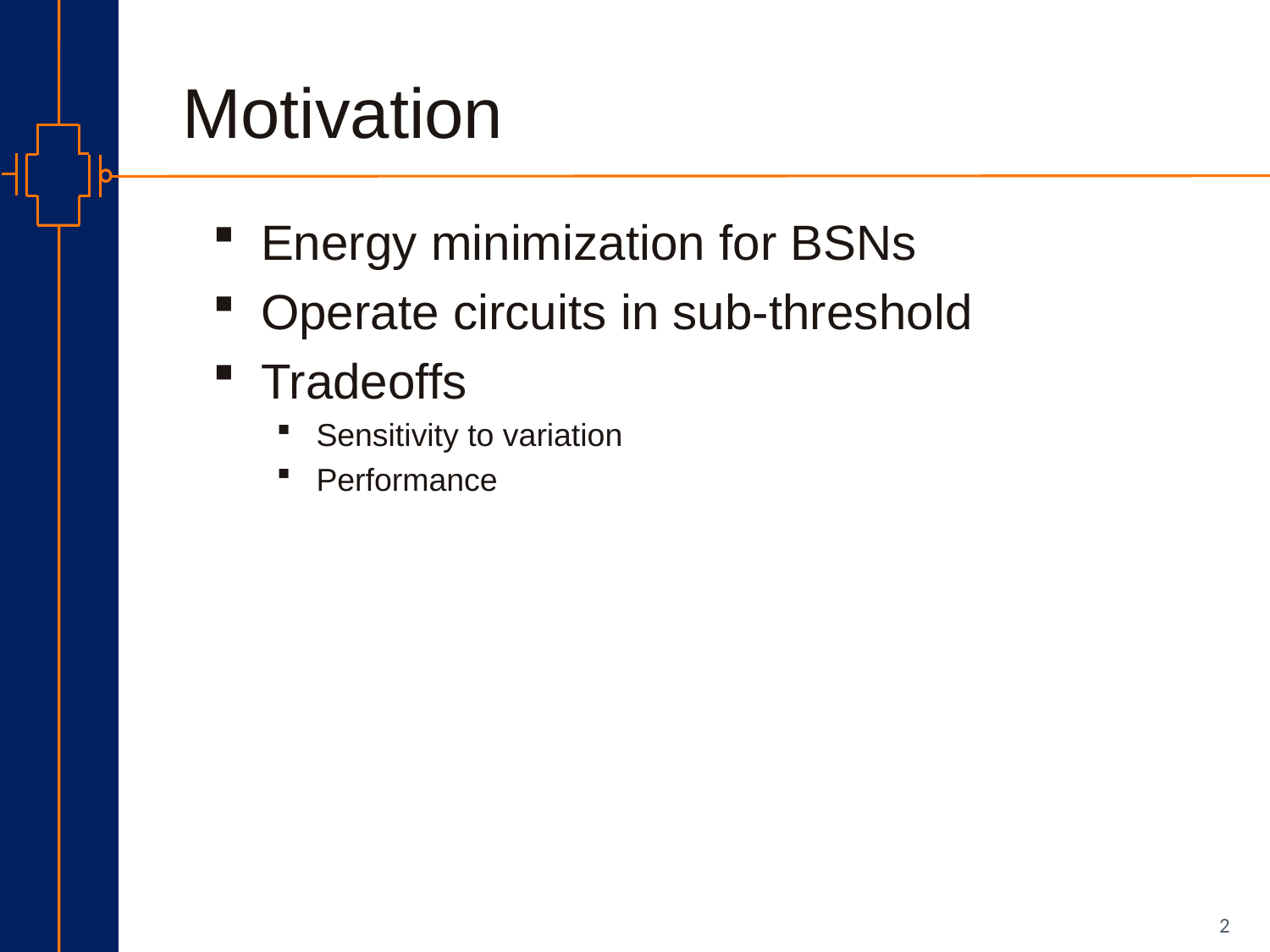

# Motivation
Energy minimization for BSNs
Operate circuits in sub-threshold
Tradeoffs
Sensitivity to variation
Performance

2